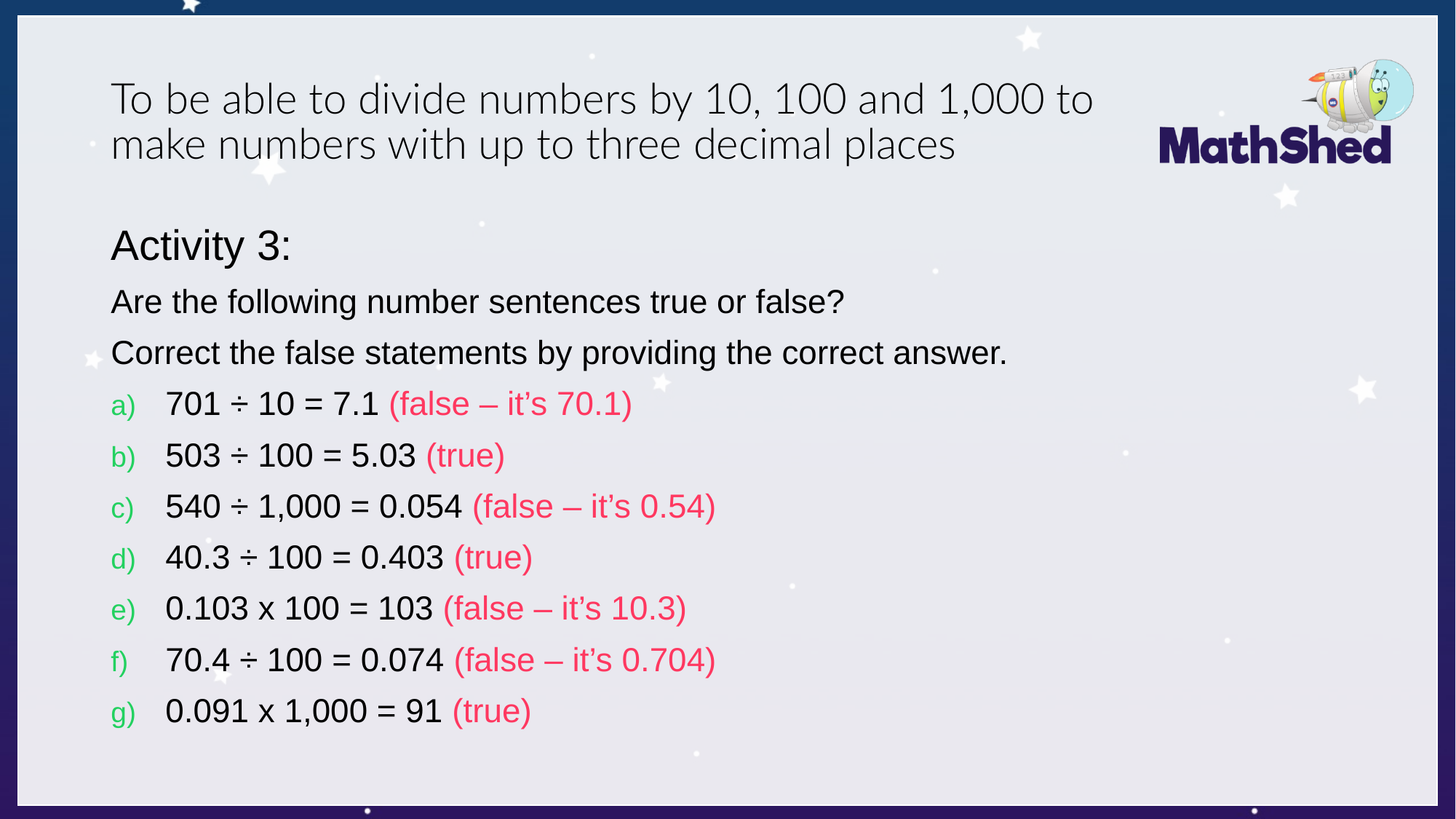

# To be able to divide numbers by 10, 100 and 1,000 to make numbers with up to three decimal places
Activity 3:
Are the following number sentences true or false?
Correct the false statements by providing the correct answer.
701 ÷ 10 = 7.1 (false – it’s 70.1)
503 ÷ 100 = 5.03 (true)
540 ÷ 1,000 = 0.054 (false – it’s 0.54)
40.3 ÷ 100 = 0.403 (true)
0.103 x 100 = 103 (false – it’s 10.3)
70.4 ÷ 100 = 0.074 (false – it’s 0.704)
0.091 x 1,000 = 91 (true)